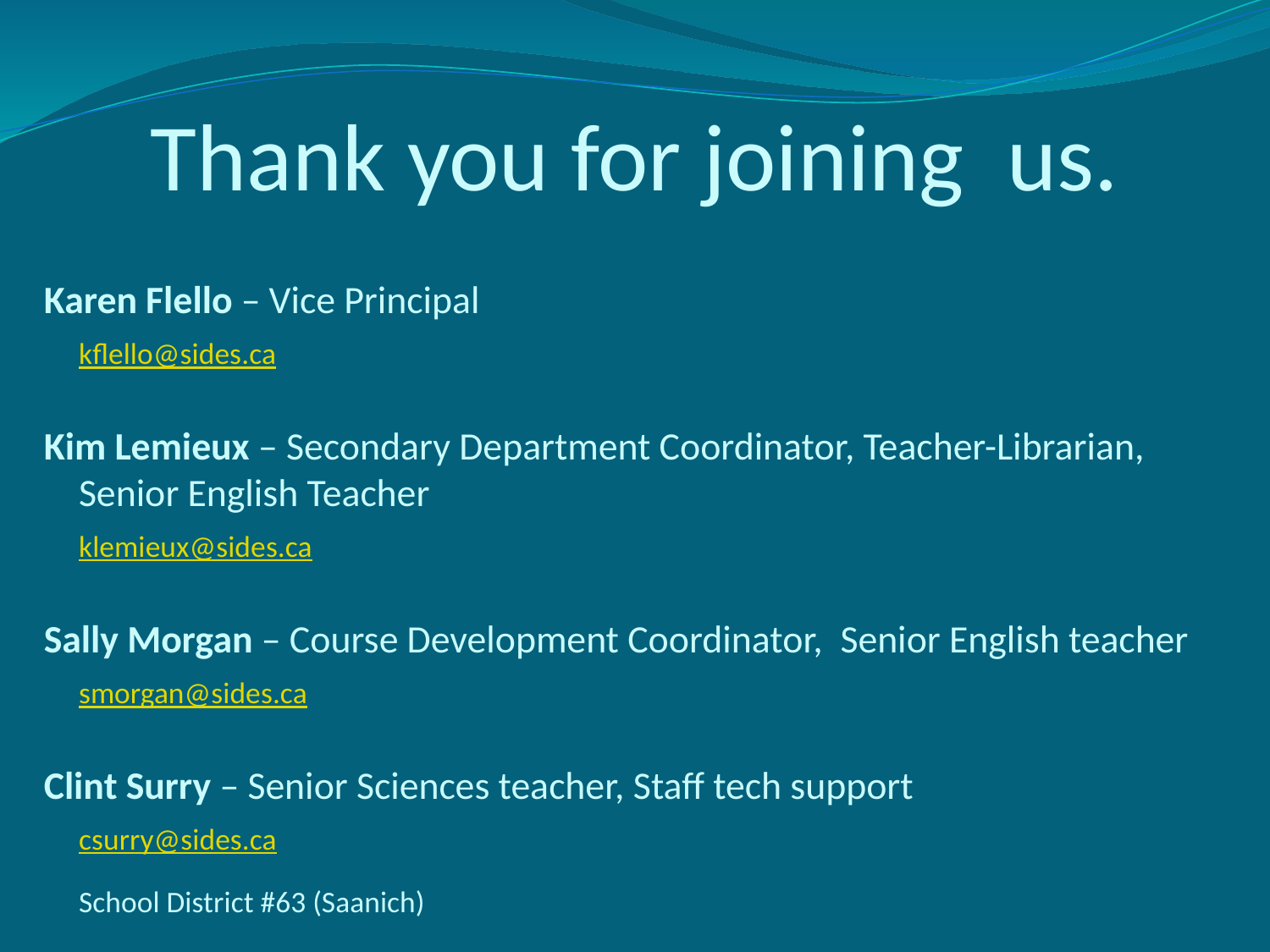

# Thank you for joining  us.
Karen Flello – Vice Principal
		kflello@sides.ca

Kim Lemieux – Secondary Department Coordinator, Teacher-Librarian, Senior English Teacher
		klemieux@sides.ca

Sally Morgan – Course Development Coordinator,  Senior English teacher
		smorgan@sides.ca

Clint Surry – Senior Sciences teacher, Staff tech support
		csurry@sides.ca

							School District #63 (Saanich)